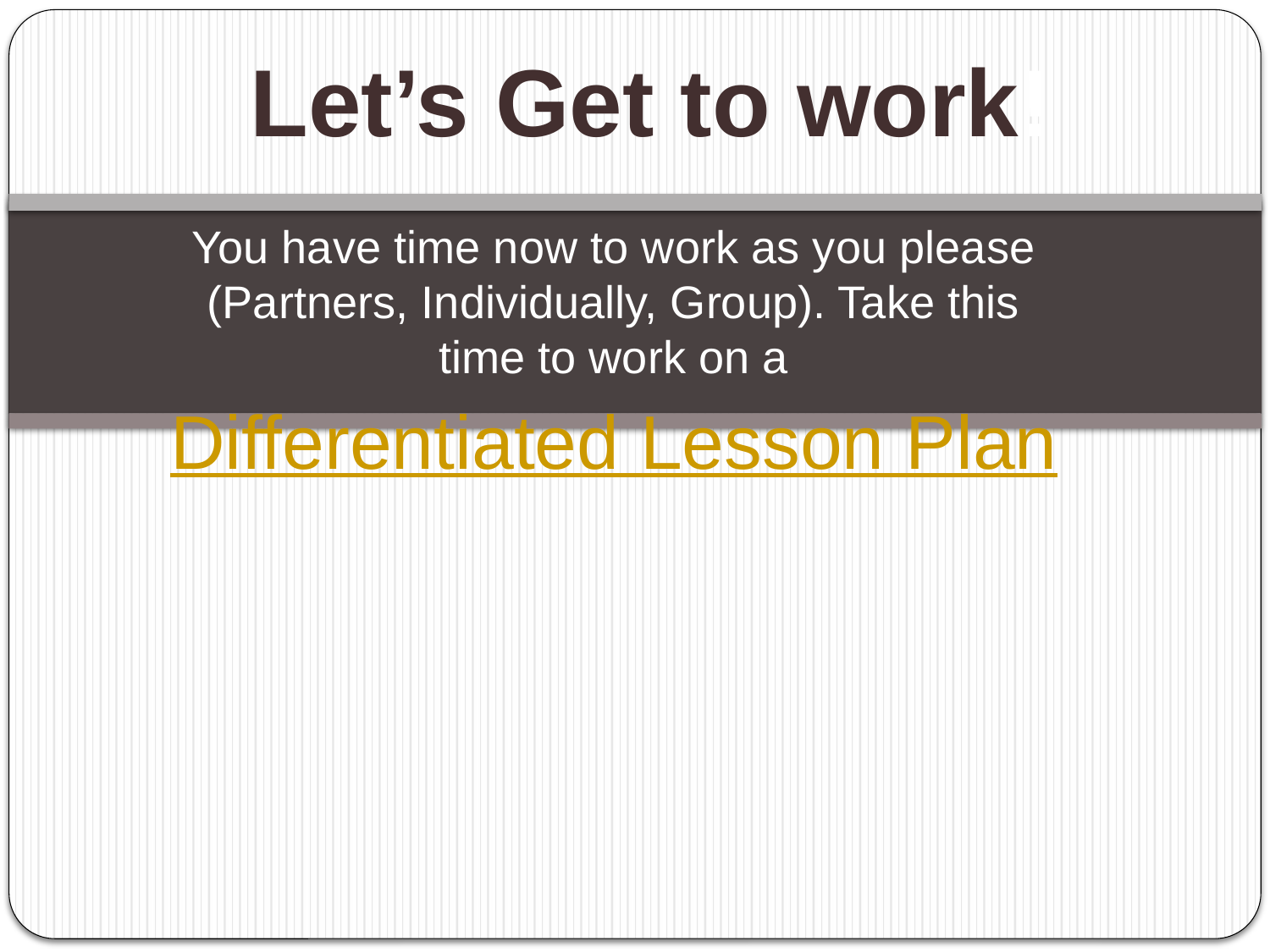

# Let’s Get to work!
You have time now to work as you please (Partners, Individually, Group). Take this time to work on a
Differentiated Lesson Plan